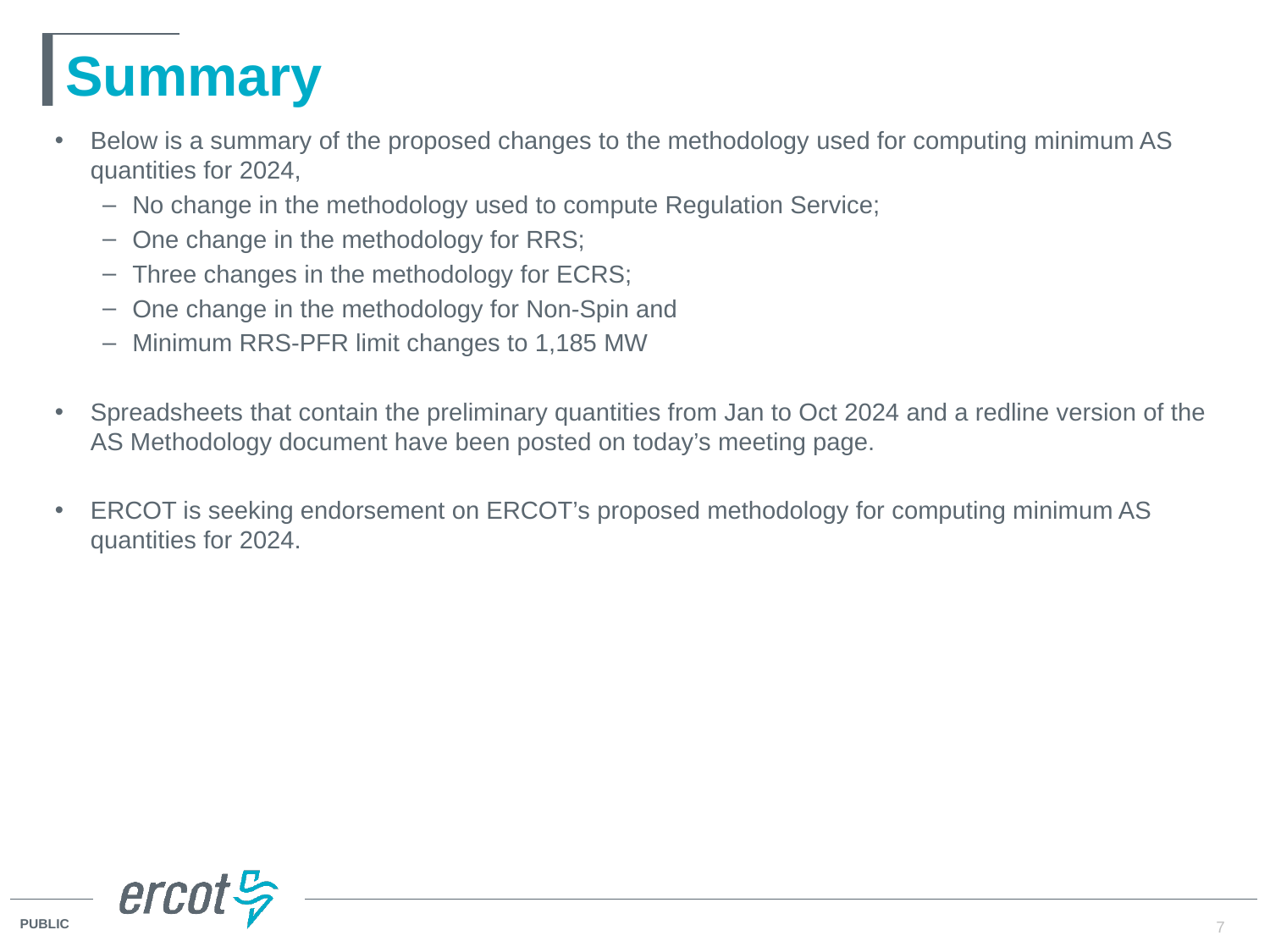

# Summary
Below is a summary of the proposed changes to the methodology used for computing minimum AS quantities for 2024,
No change in the methodology used to compute Regulation Service;
One change in the methodology for RRS;
Three changes in the methodology for ECRS;
One change in the methodology for Non-Spin and
Minimum RRS-PFR limit changes to 1,185 MW

Spreadsheets that contain the preliminary quantities from Jan to Oct 2024 and a redline version of the AS Methodology document have been posted on today’s meeting page.

ERCOT is seeking endorsement on ERCOT’s proposed methodology for computing minimum AS quantities for 2024.

7